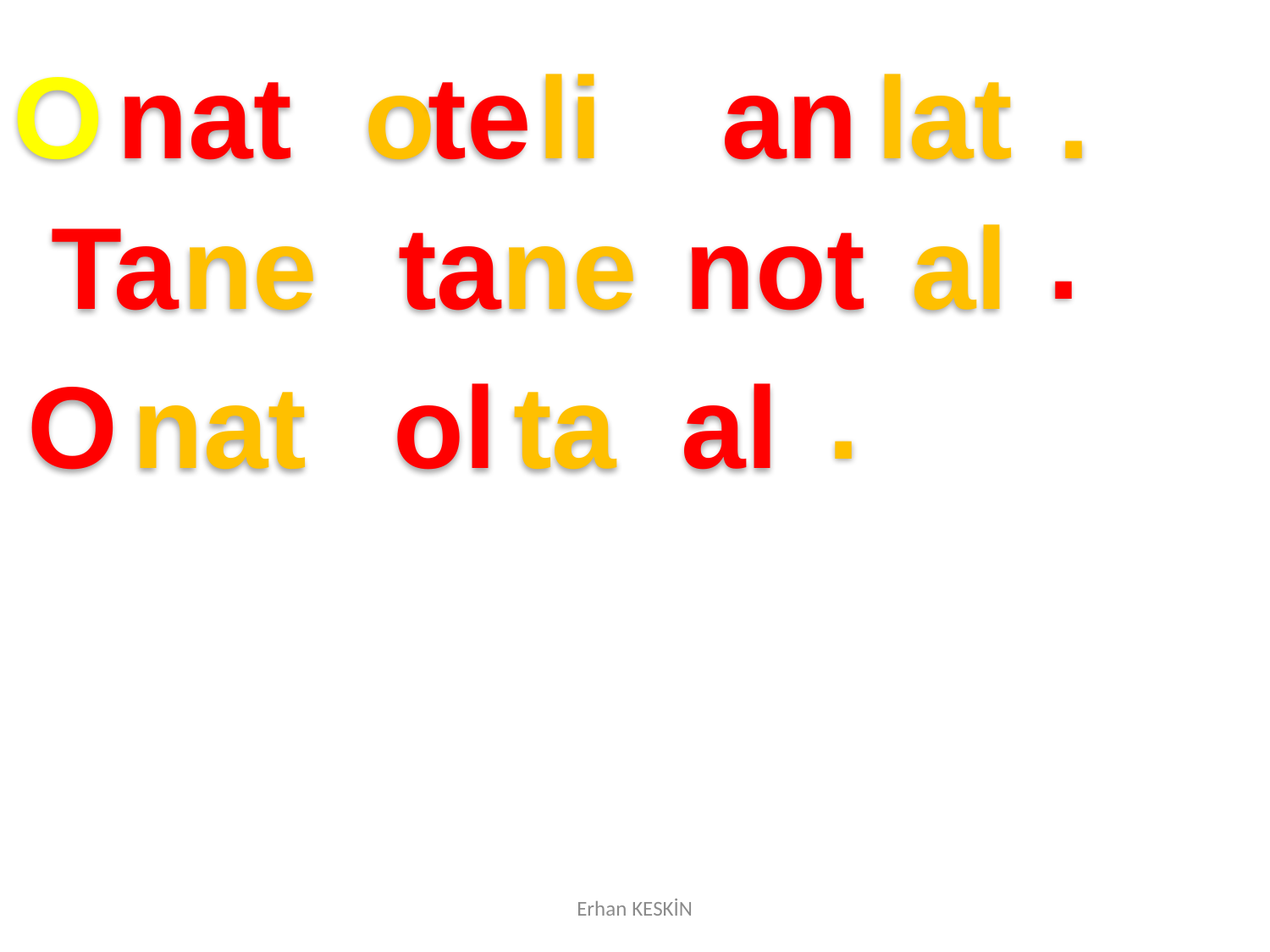

O
nat
o
te
li
an
lat
.
.
Ta
ne
ta
ne
not
al
.
O
nat
ol
ta
al
Erhan KESKİN